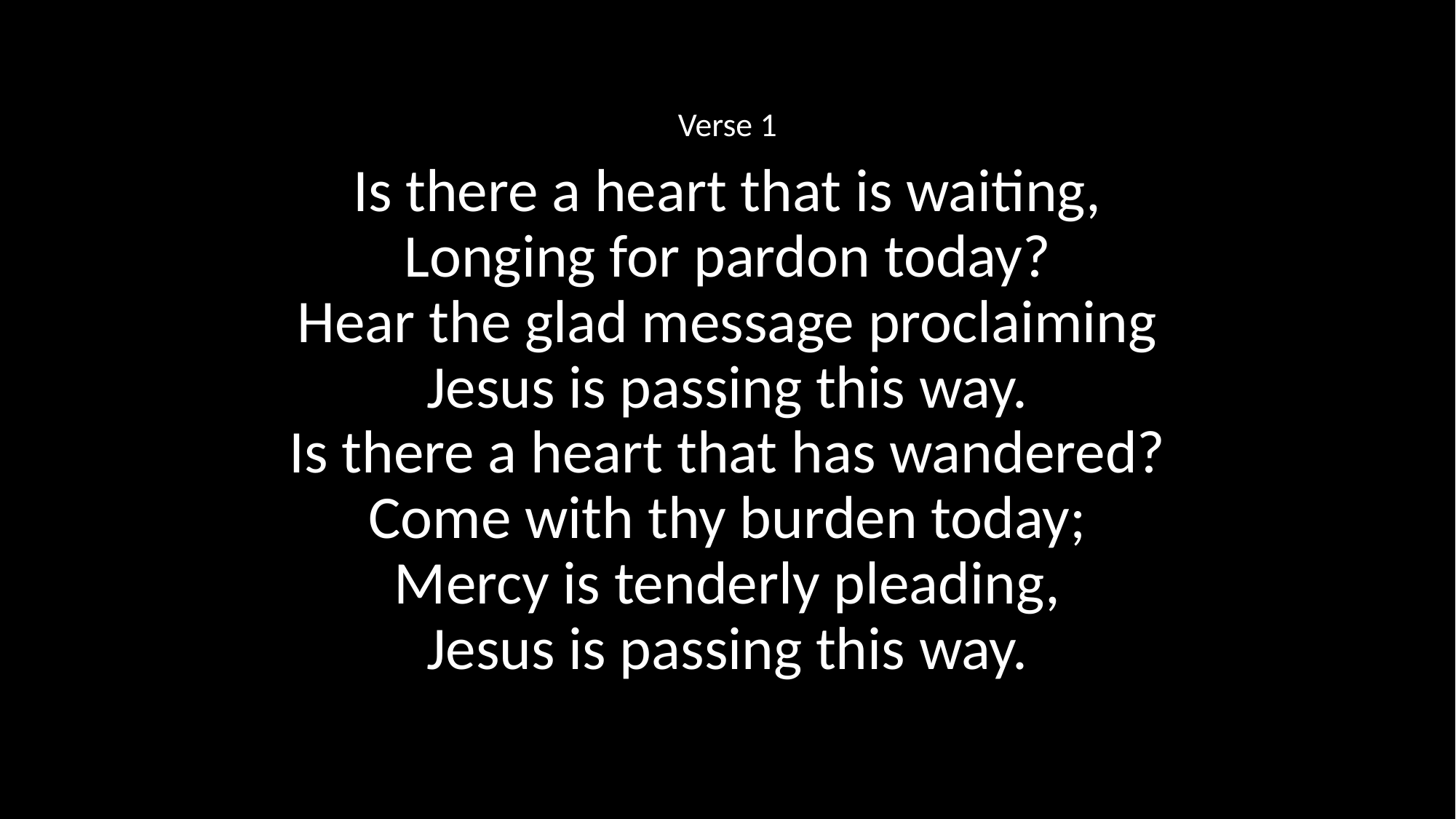

Verse 1
Is there a heart that is waiting,
Longing for pardon today?
Hear the glad message proclaiming
Jesus is passing this way.
Is there a heart that has wandered?
Come with thy burden today;
Mercy is tenderly pleading,
Jesus is passing this way.